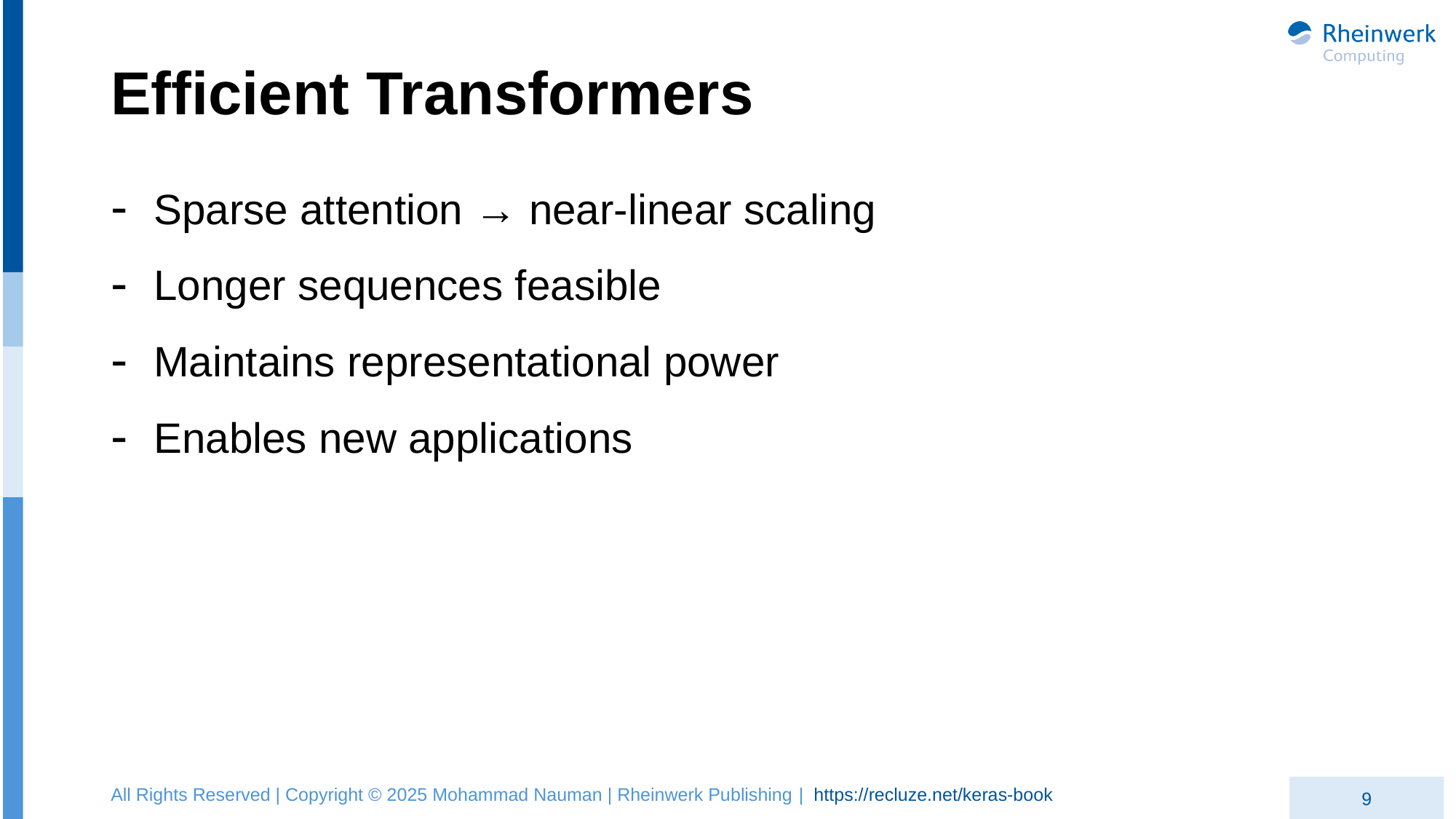

# Efficient Transformers
Sparse attention → near-linear scaling
Longer sequences feasible
Maintains representational power
Enables new applications